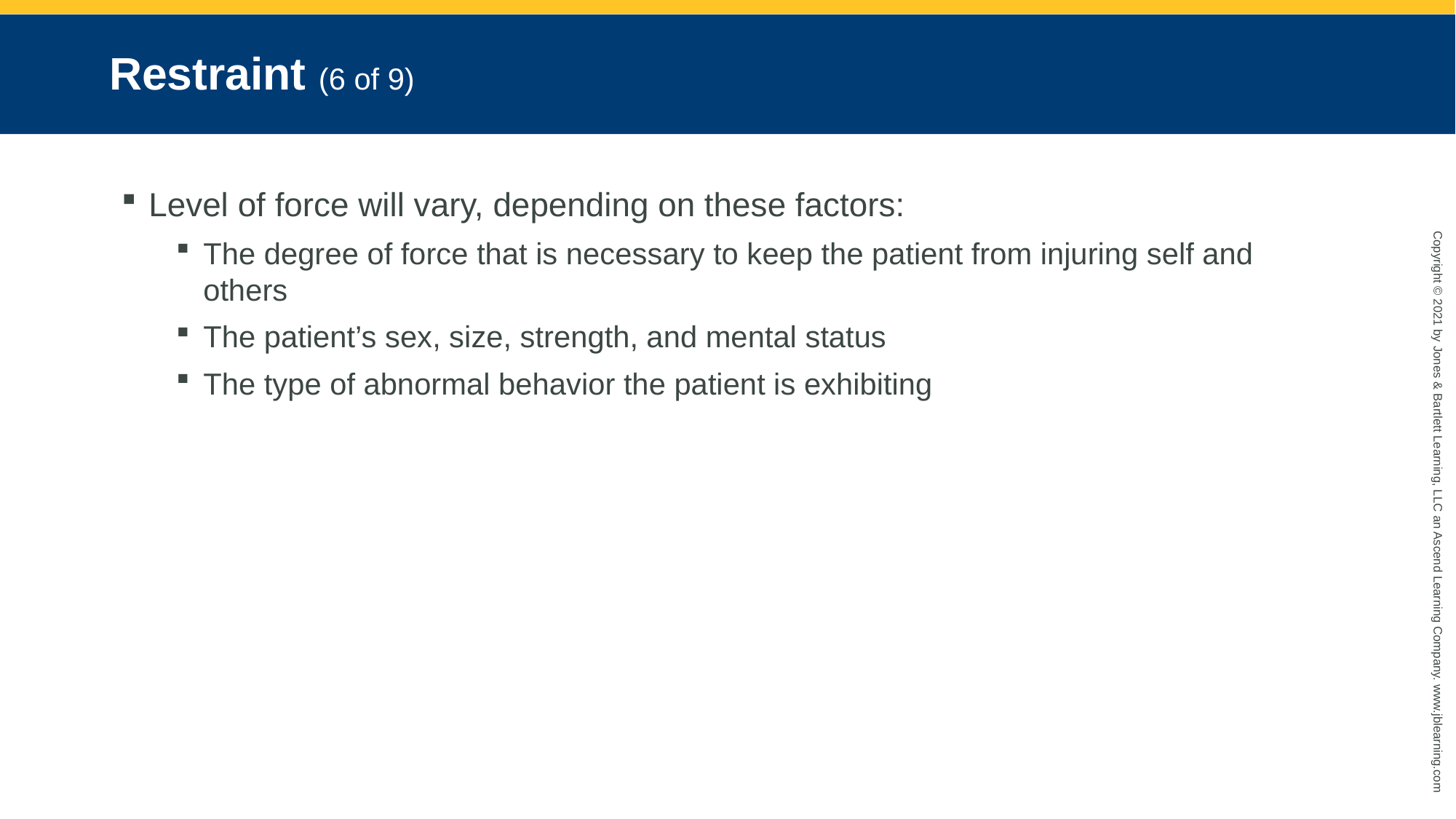

# Restraint (6 of 9)
Level of force will vary, depending on these factors:
The degree of force that is necessary to keep the patient from injuring self and others
The patient’s sex, size, strength, and mental status
The type of abnormal behavior the patient is exhibiting